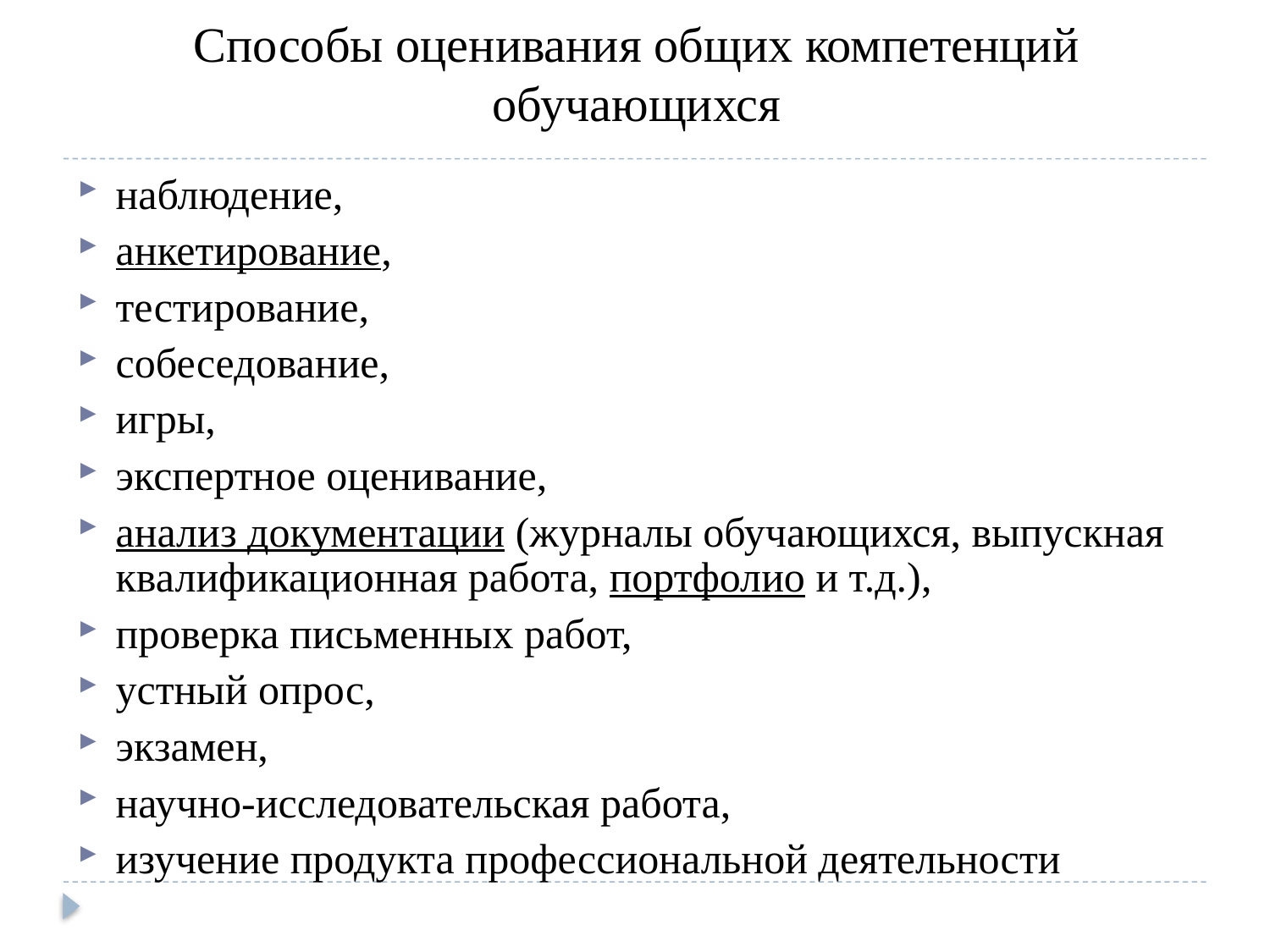

# Способы оценивания общих компетенций обучающихся
наблюдение,
анкетирование,
тестирование,
собеседование,
игры,
экспертное оценивание,
анализ документации (журналы обучающихся, выпускная квалификационная работа, портфолио и т.д.),
проверка письменных работ,
устный опрос,
экзамен,
научно-исследовательская работа,
изучение продукта профессиональной деятельности